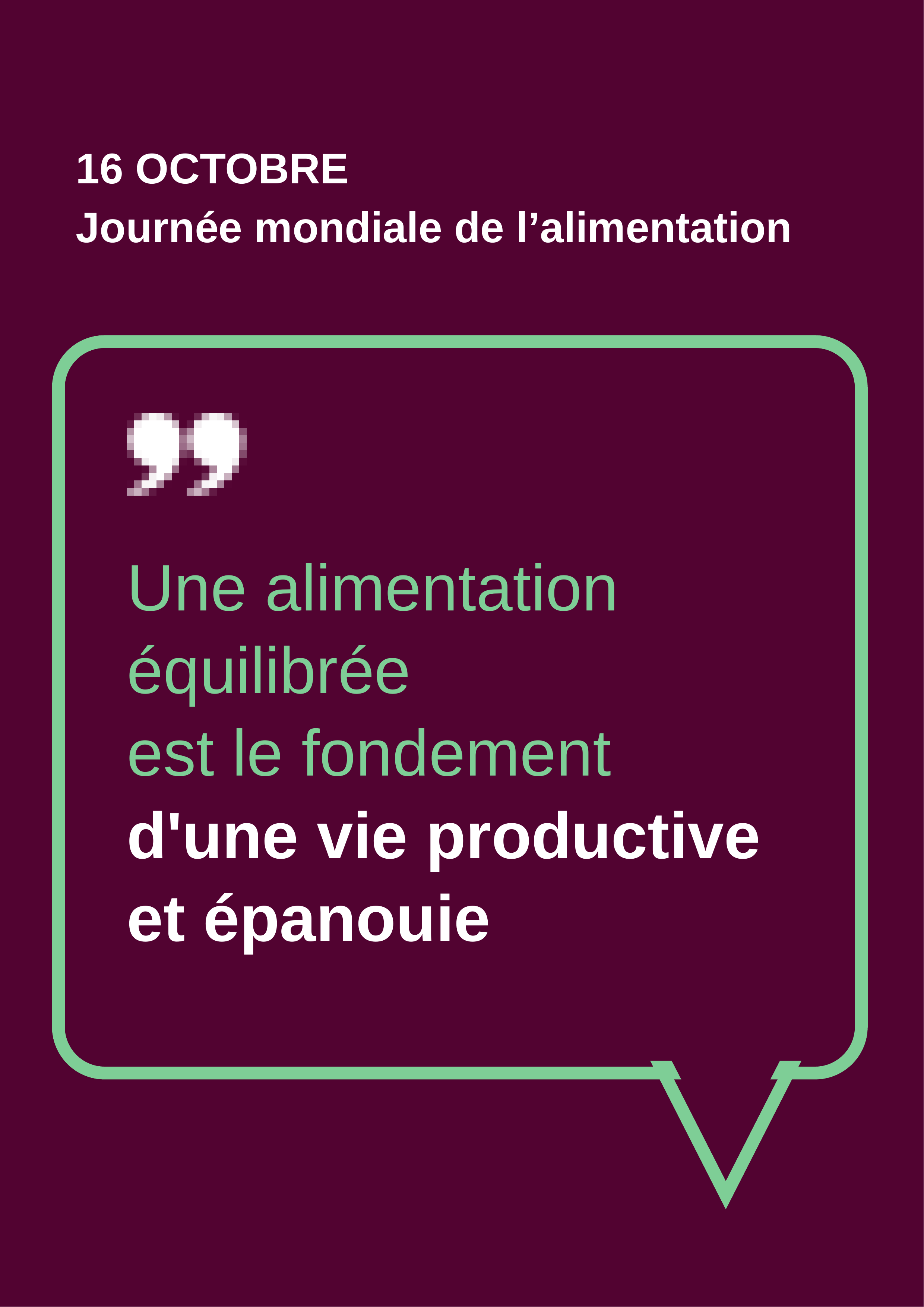

16 OCTOBRE
Journée mondiale de l’alimentation

Une alimentation équilibrée
est le fondement
d'une vie productive et épanouie